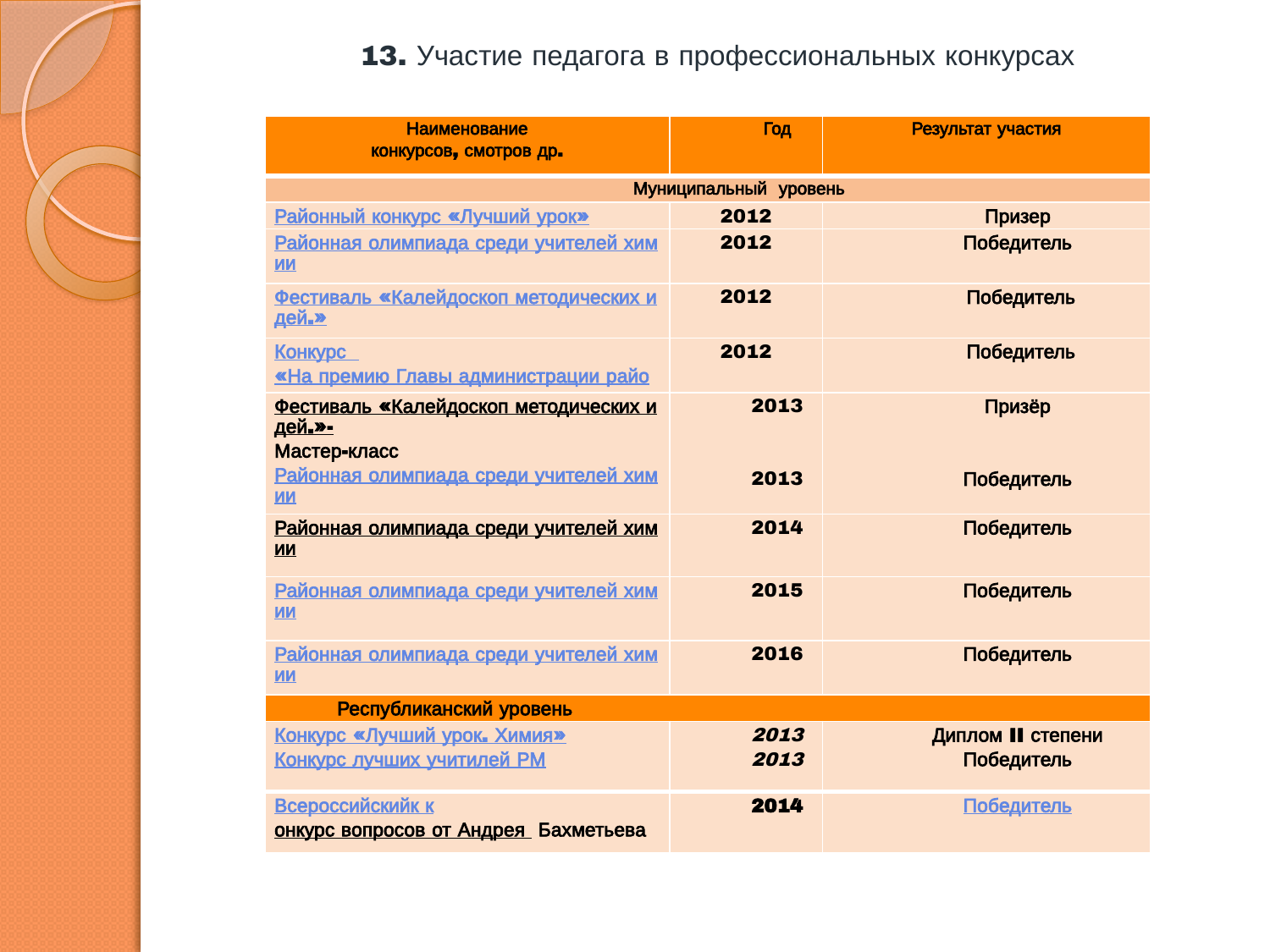

# 13. Участие педагога в профессиональных конкурсах
| Наименование конкурсов, смотров др. | Год | Результат участия |
| --- | --- | --- |
| Муниципальный уровень |  |  |
| Районный конкурс «Лучший урок» | 2012 | Призер |
| Районная олимпиада среди учителей химии | 2012 | Победитель |
| Фестиваль «Калейдоскоп методических идей.» | 2012 | Победитель |
| Конкурс «На премию Главы администрации района»» | 2012 | Победитель |
| Фестиваль «Калейдоскоп методических идей.»-Мастер-класс Районная олимпиада среди учителей химии | 2013 2013 | Призёр Победитель |
| Районная олимпиада среди учителей химии | 2014 | Победитель |
| Районная олимпиада среди учителей химии | 2015 | Победитель |
| Районная олимпиада среди учителей химии | 2016 | Победитель |
| Республиканский уровень |  |  |
| Конкурс «Лучший урок. Химия» Конкурс лучших учитилей РМ | 2013 2013 | Диплом II степени Победитель |
| Всероссийскийк конкурс вопросов от Андрея Бахметьева | 2014 | Победитель |